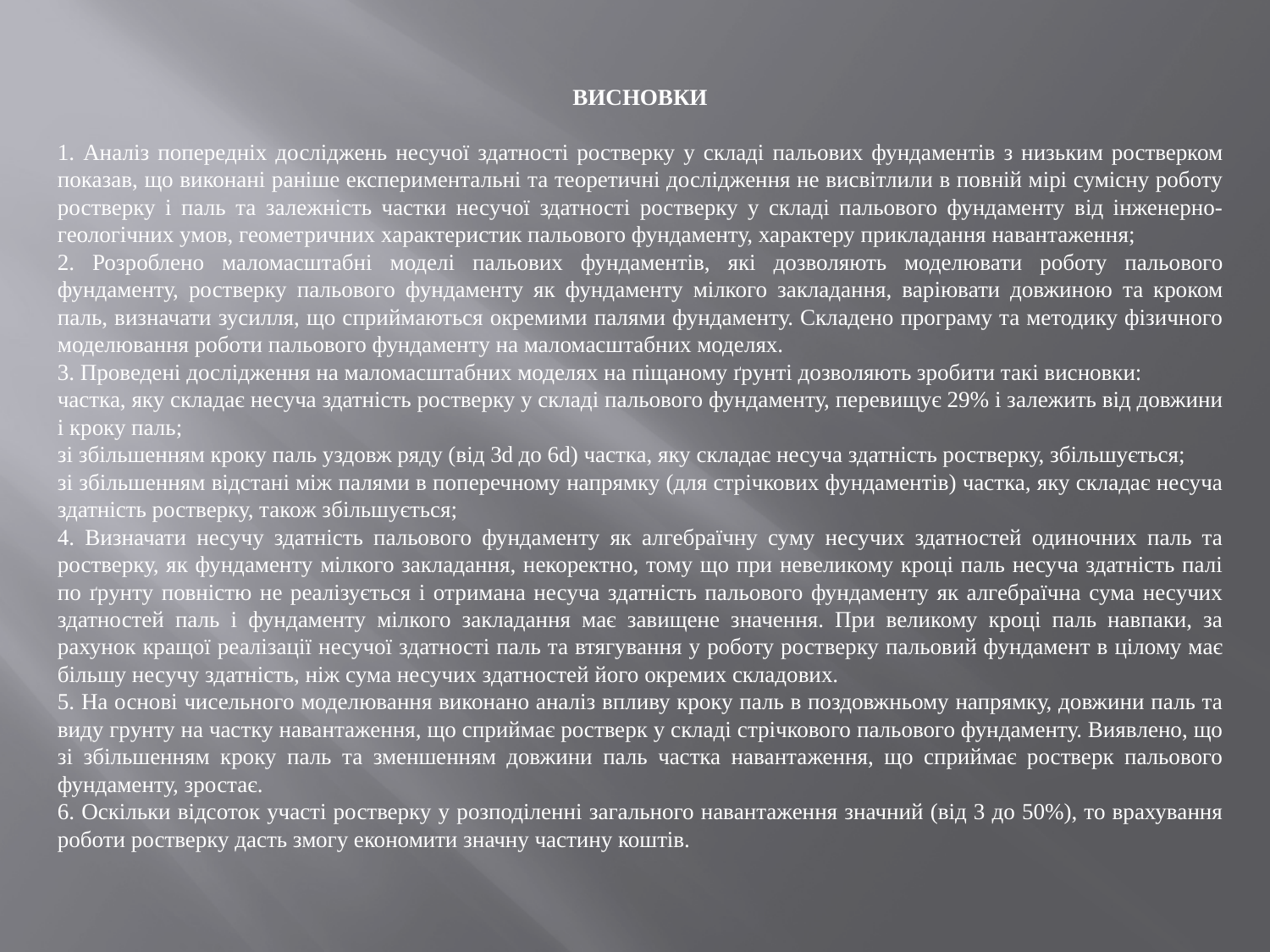

Висновки

1. Аналіз попередніх досліджень несучої здатності ростверку у складі пальових фундаментів з низьким ростверком показав, що виконані раніше експериментальні та теоретичні дослідження не висвітлили в повній мірі сумісну роботу ростверку і паль та залежність частки несучої здатності ростверку у складі пальового фундаменту від інженерно-геологічних умов, геометричних характеристик пальового фундаменту, характеру прикладання навантаження;
2. Розроблено маломасштабні моделі пальових фундаментів, які дозволяють моделювати роботу пальового фундаменту, ростверку пальового фундаменту як фундаменту мілкого закладання, варіювати довжиною та кроком паль, визначати зусилля, що сприймаються окремими палями фундаменту. Складено програму та методику фізичного моделювання роботи пальового фундаменту на маломасштабних моделях.
3. Проведені дослідження на маломасштабних моделях на піщаному ґрунті дозволяють зробити такі висновки:
частка, яку складає несуча здатність ростверку у складі пальового фундаменту, перевищує 29% і залежить від довжини і кроку паль;
зі збільшенням кроку паль уздовж ряду (від 3d до 6d) частка, яку складає несуча здатність ростверку, збільшується;
зі збільшенням відстані між палями в поперечному напрямку (для стрічкових фундаментів) частка, яку складає несуча здатність ростверку, також збільшується;
4. Визначати несучу здатність пальового фундаменту як алгебраїчну суму несучих здатностей одиночних паль та ростверку, як фундаменту мілкого закладання, некоректно, тому що при невеликому кроці паль несуча здатність палі по ґрунту повністю не реалізується і отримана несуча здатність пальового фундаменту як алгебраїчна сума несучих здатностей паль і фундаменту мілкого закладання має завищене значення. При великому кроці паль навпаки, за рахунок кращої реалізації несучої здатності паль та втягування у роботу ростверку пальовий фундамент в цілому має більшу несучу здатність, ніж сума несучих здатностей його окремих складових.
5. На основі чисельного моделювання виконано аналіз впливу кроку паль в поздовжньому напрямку, довжини паль та виду грунту на частку навантаження, що сприймає ростверк у складі стрічкового пальового фундаменту. Виявлено, що зі збільшенням кроку паль та зменшенням довжини паль частка навантаження, що сприймає ростверк пальового фундаменту, зростає.
6. Оскільки відсоток участі ростверку у розподіленні загального навантаження значний (від 3 до 50%), то врахування роботи ростверку дасть змогу економити значну частину коштів.